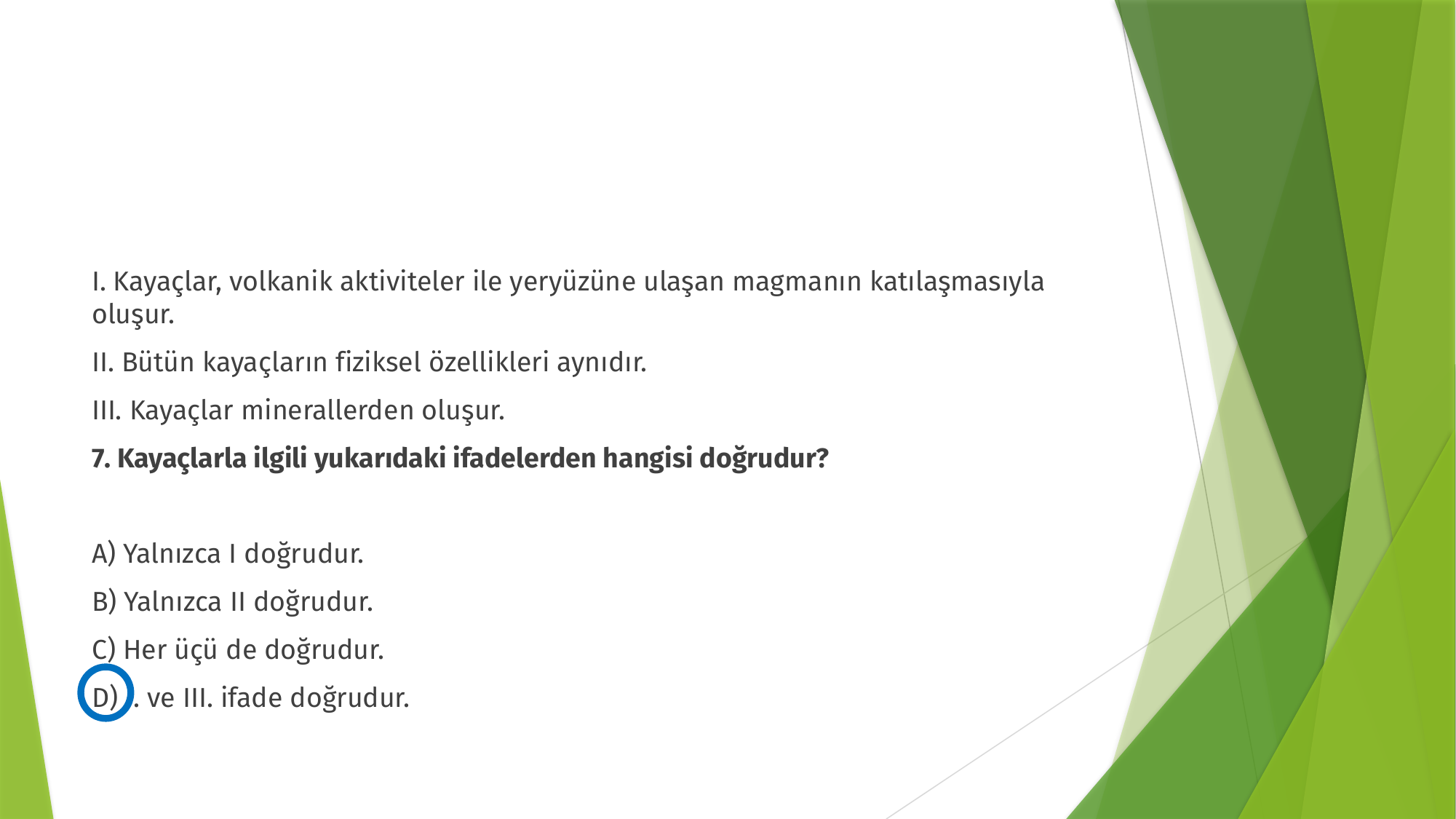

#
I. Kayaçlar, volkanik aktiviteler ile yeryüzüne ulaşan magmanın katılaşmasıyla oluşur.
II. Bütün kayaçların fiziksel özellikleri aynıdır.
III. Kayaçlar minerallerden oluşur.
7. Kayaçlarla ilgili yukarıdaki ifadelerden hangisi doğrudur?

A) Yalnızca I doğrudur.
B) Yalnızca II doğrudur.
C) Her üçü de doğrudur.
D) I. ve III. ifade doğrudur.